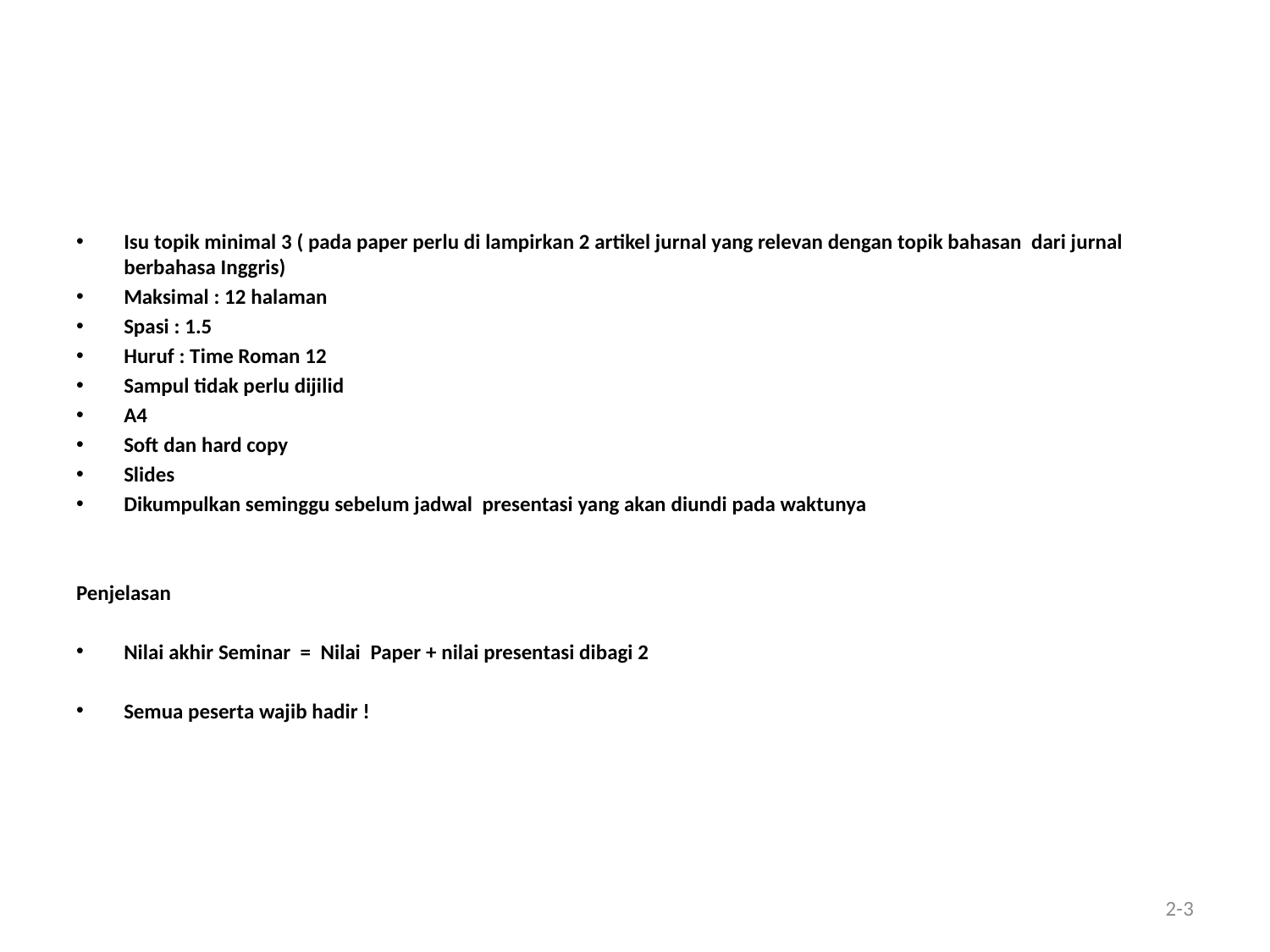

#
Isu topik minimal 3 ( pada paper perlu di lampirkan 2 artikel jurnal yang relevan dengan topik bahasan  dari jurnal berbahasa Inggris)
Maksimal : 12 halaman
Spasi : 1.5
Huruf : Time Roman 12
Sampul tidak perlu dijilid
A4
Soft dan hard copy
Slides
Dikumpulkan seminggu sebelum jadwal  presentasi yang akan diundi pada waktunya

Penjelasan

Nilai akhir Seminar  =  Nilai  Paper + nilai presentasi dibagi 2

Semua peserta wajib hadir !
2-3